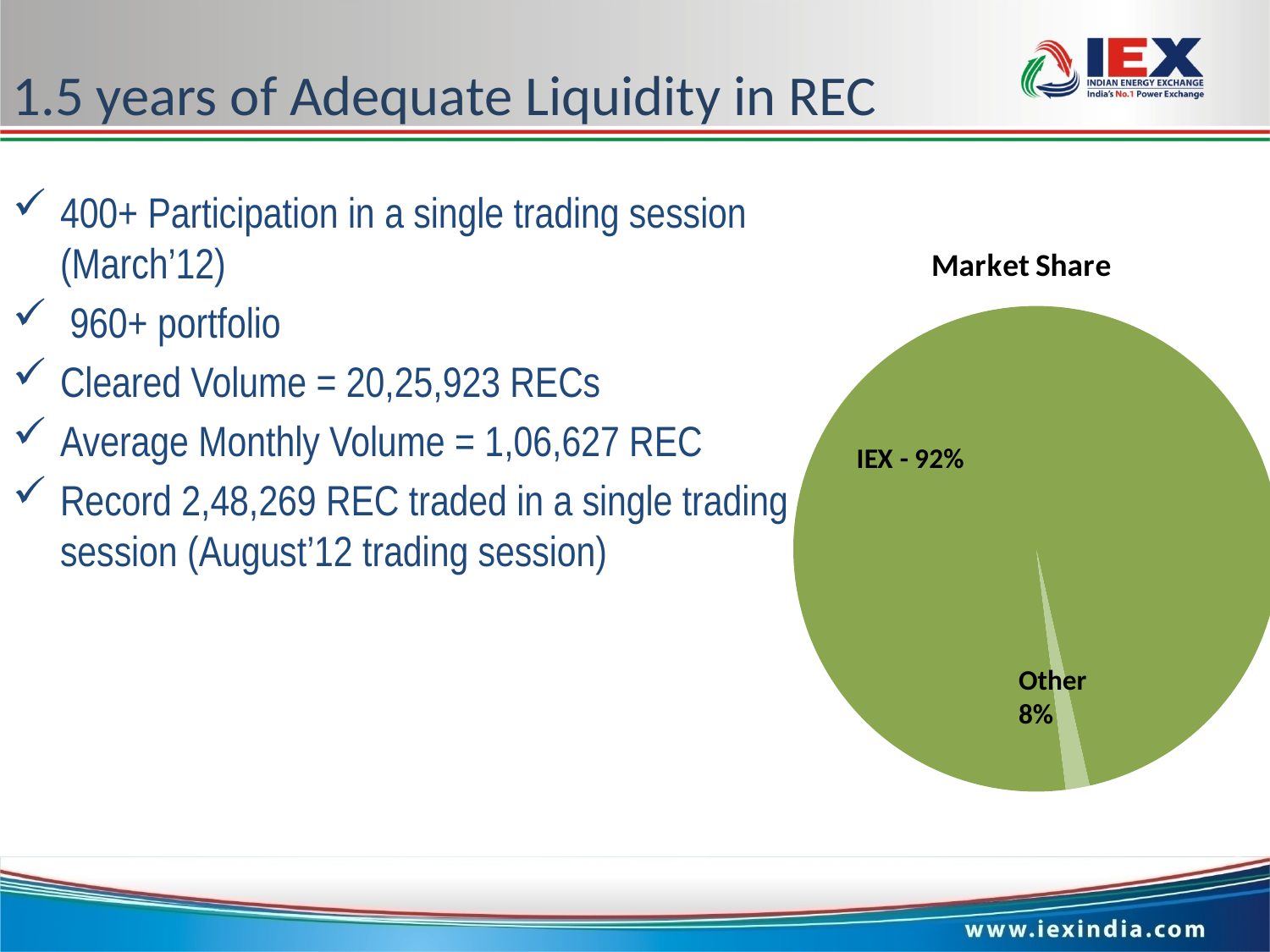

# 1.5 years of Adequate Liquidity in REC
400+ Participation in a single trading session (March’12)
 960+ portfolio
Cleared Volume = 20,25,923 RECs
Average Monthly Volume = 1,06,627 REC
Record 2,48,269 REC traded in a single trading session (August’12 trading session)

### Chart: Market Share

| Category |  |
|---|---|
| - | 190482.0 |
| - | 3066.0 |
Other
8%